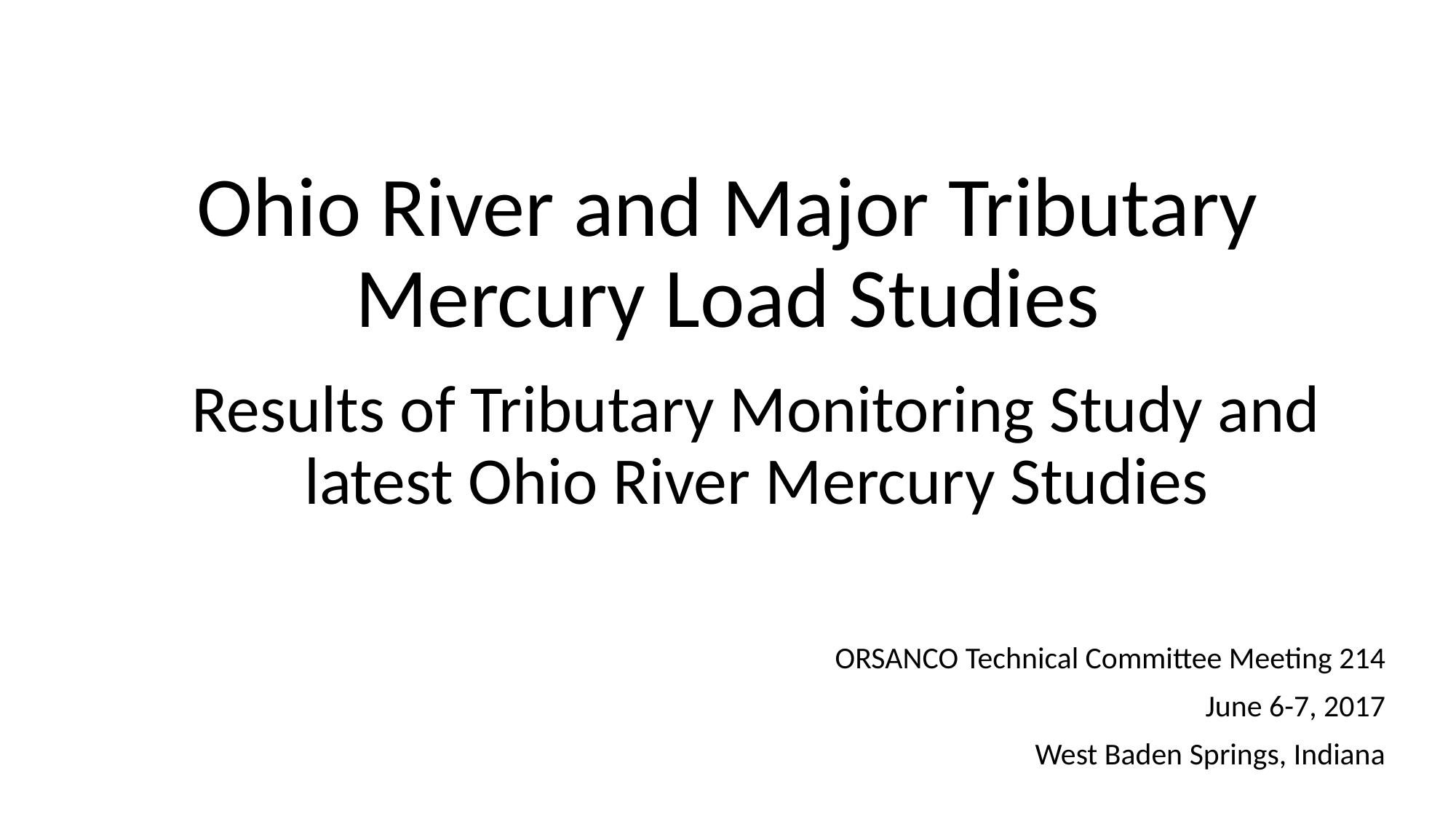

# Ohio River and Major Tributary Mercury Load Studies
Results of Tributary Monitoring Study and latest Ohio River Mercury Studies

ORSANCO Technical Committee Meeting 214
June 6-7, 2017
West Baden Springs, Indiana